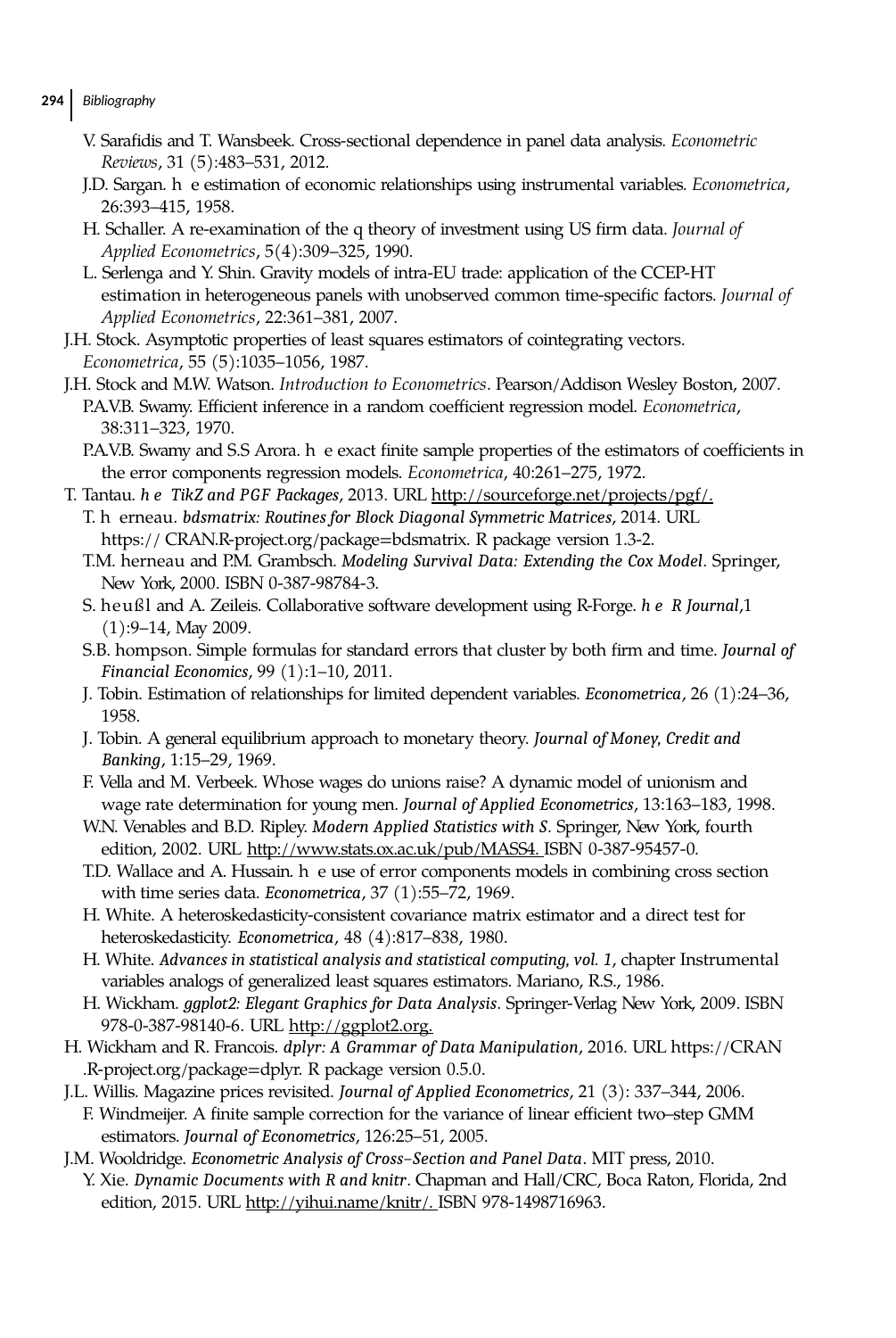

294  Bibliography

V. Saraﬁdis and T. Wansbeek. Cross-sectional dependence in panel data analysis. Econometric Reviews, 31 (5):483–531, 2012.
J.D. Sargan. he estimation of economic relationships using instrumental variables. Econometrica, 26:393–415, 1958.
H. Schaller. A re-examination of the q theory of investment using US ﬁrm data. Journal of Applied Econometrics, 5(4):309–325, 1990.
L. Serlenga and Y. Shin. Gravity models of intra-EU trade: application of the CCEP-HT estimation in heterogeneous panels with unobserved common time-speciﬁc factors. Journal of Applied Econometrics, 22:361–381, 2007.
J.H. Stock. Asymptotic properties of least squares estimators of cointegrating vectors.
Econometrica, 55 (5):1035–1056, 1987.
J.H. Stock and M.W. Watson. Introduction to Econometrics. Pearson/Addison Wesley Boston, 2007.
P.A.V.B. Swamy. Eﬃcient inference in a random coeﬃcient regression model. Econometrica, 38:311–323, 1970.
P.A.V.B. Swamy and S.S Arora. he exact ﬁnite sample properties of the estimators of coeﬃcients in the error components regression models. Econometrica, 40:261–275, 1972.
T. Tantau. he TikZ and PGF Packages, 2013. URL http://sourceforge.net/projects/pgf/.
T. herneau. bdsmatrix: Routines for Block Diagonal Symmetric Matrices, 2014. URL https:// CRAN.R-project.org/package=bdsmatrix. R package version 1.3-2.
T.M. herneau and P.M. Grambsch. Modeling Survival Data: Extending the Cox Model. Springer, New York, 2000. ISBN 0-387-98784-3.
S. heußl and A. Zeileis. Collaborative software development using R-Forge. he R Journal,1 (1):9–14, May 2009.
S.B. hompson. Simple formulas for standard errors that cluster by both ﬁrm and time. Journal of Financial Economics, 99 (1):1–10, 2011.
J. Tobin. Estimation of relationships for limited dependent variables. Econometrica, 26 (1):24–36, 1958.
J. Tobin. A general equilibrium approach to monetary theory. Journal of Money, Credit and Banking, 1:15–29, 1969.
F. Vella and M. Verbeek. Whose wages do unions raise? A dynamic model of unionism and wage rate determination for young men. Journal of Applied Econometrics, 13:163–183, 1998.
W.N. Venables and B.D. Ripley. Modern Applied Statistics with S. Springer, New York, fourth edition, 2002. URL http://www.stats.ox.ac.uk/pub/MASS4. ISBN 0-387-95457-0.
T.D. Wallace and A. Hussain. he use of error components models in combining cross section with time series data. Econometrica, 37 (1):55–72, 1969.
H. White. A heteroskedasticity-consistent covariance matrix estimator and a direct test for heteroskedasticity. Econometrica, 48 (4):817–838, 1980.
H. White. Advances in statistical analysis and statistical computing, vol. 1, chapter Instrumental variables analogs of generalized least squares estimators. Mariano, R.S., 1986.
H. Wickham. ggplot2: Elegant Graphics for Data Analysis. Springer-Verlag New York, 2009. ISBN 978-0-387-98140-6. URL http://ggplot2.org.
H. Wickham and R. Francois. dplyr: A Grammar of Data Manipulation, 2016. URL https://CRAN
.R-project.org/package=dplyr. R package version 0.5.0.
J.L. Willis. Magazine prices revisited. Journal of Applied Econometrics, 21 (3): 337–344, 2006.
F. Windmeijer. A ﬁnite sample correction for the variance of linear eﬃcient two–step GMM estimators. Journal of Econometrics, 126:25–51, 2005.
J.M. Wooldridge. Econometric Analysis of Cross–Section and Panel Data. MIT press, 2010.
Y. Xie. Dynamic Documents with R and knitr. Chapman and Hall/CRC, Boca Raton, Florida, 2nd edition, 2015. URL http://yihui.name/knitr/. ISBN 978-1498716963.